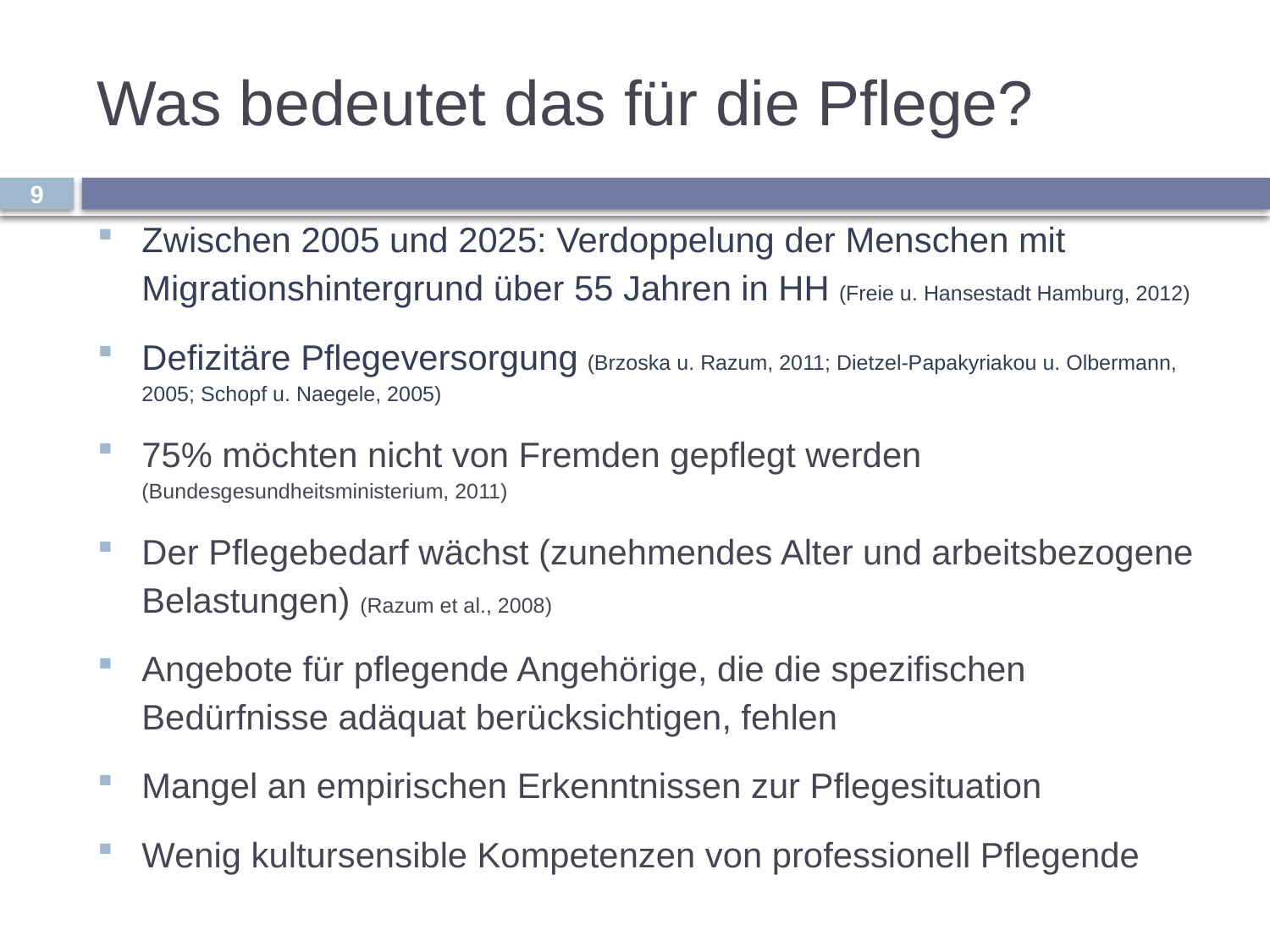

# Was bedeutet das für die Pflege?
9
Zwischen 2005 und 2025: Verdoppelung der Menschen mit Migrationshintergrund über 55 Jahren in HH (Freie u. Hansestadt Hamburg, 2012)
Defizitäre Pflegeversorgung (Brzoska u. Razum, 2011; Dietzel-Papakyriakou u. Olbermann, 2005; Schopf u. Naegele, 2005)
75% möchten nicht von Fremden gepflegt werden (Bundesgesundheitsministerium, 2011)
Der Pflegebedarf wächst (zunehmendes Alter und arbeitsbezogene Belastungen) (Razum et al., 2008)
Angebote für pflegende Angehörige, die die spezifischen Bedürfnisse adäquat berücksichtigen, fehlen
Mangel an empirischen Erkenntnissen zur Pflegesituation
Wenig kultursensible Kompetenzen von professionell Pflegende